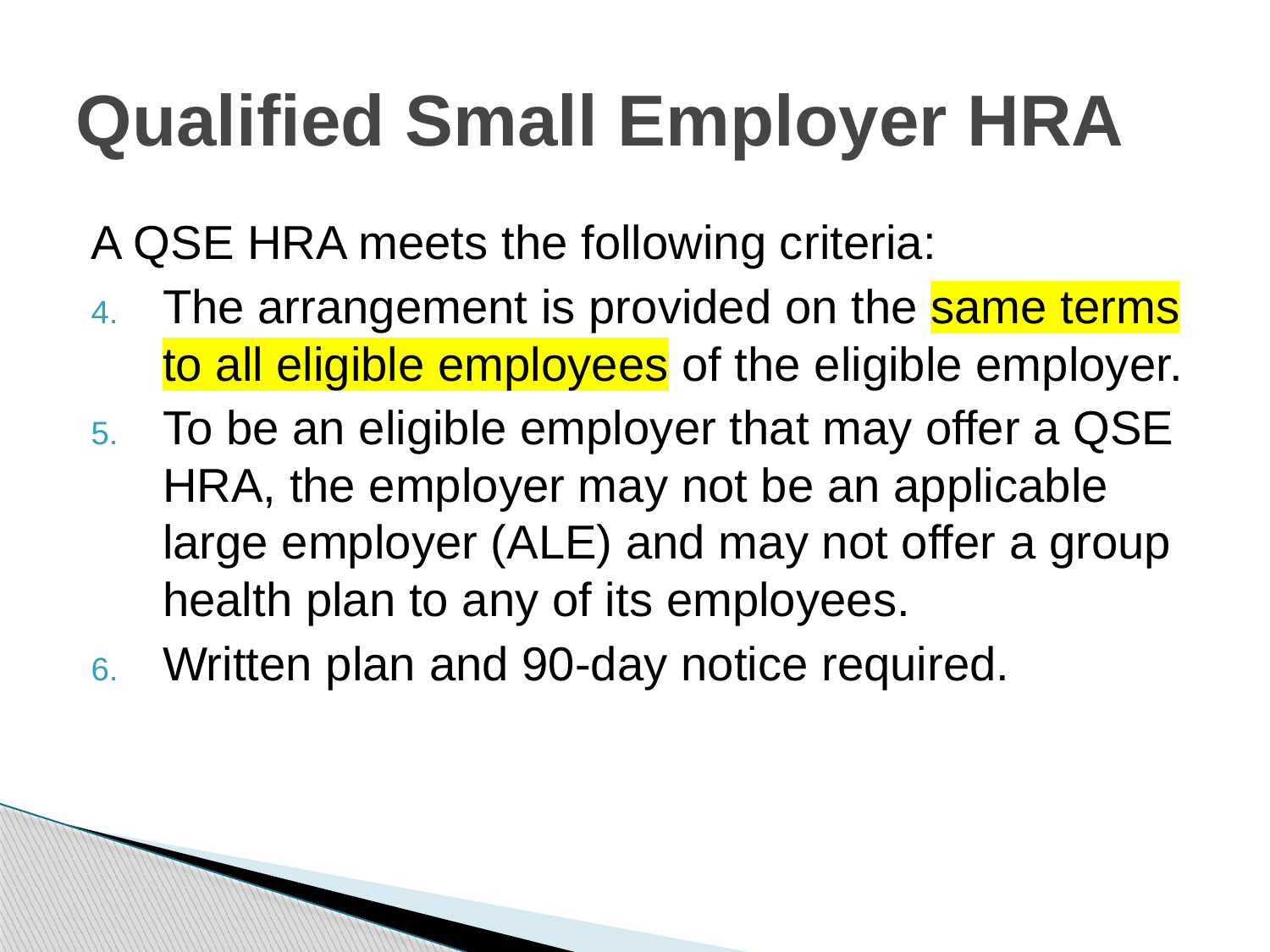

# Qualified Small Employer HRA
A QSE HRA meets the following criteria:
The arrangement is provided on the same terms to all eligible employees of the eligible employer.
To be an eligible employer that may offer a QSE HRA, the employer may not be an applicable large employer (ALE) and may not offer a group health plan to any of its employees.
Written plan and 90-day notice required.